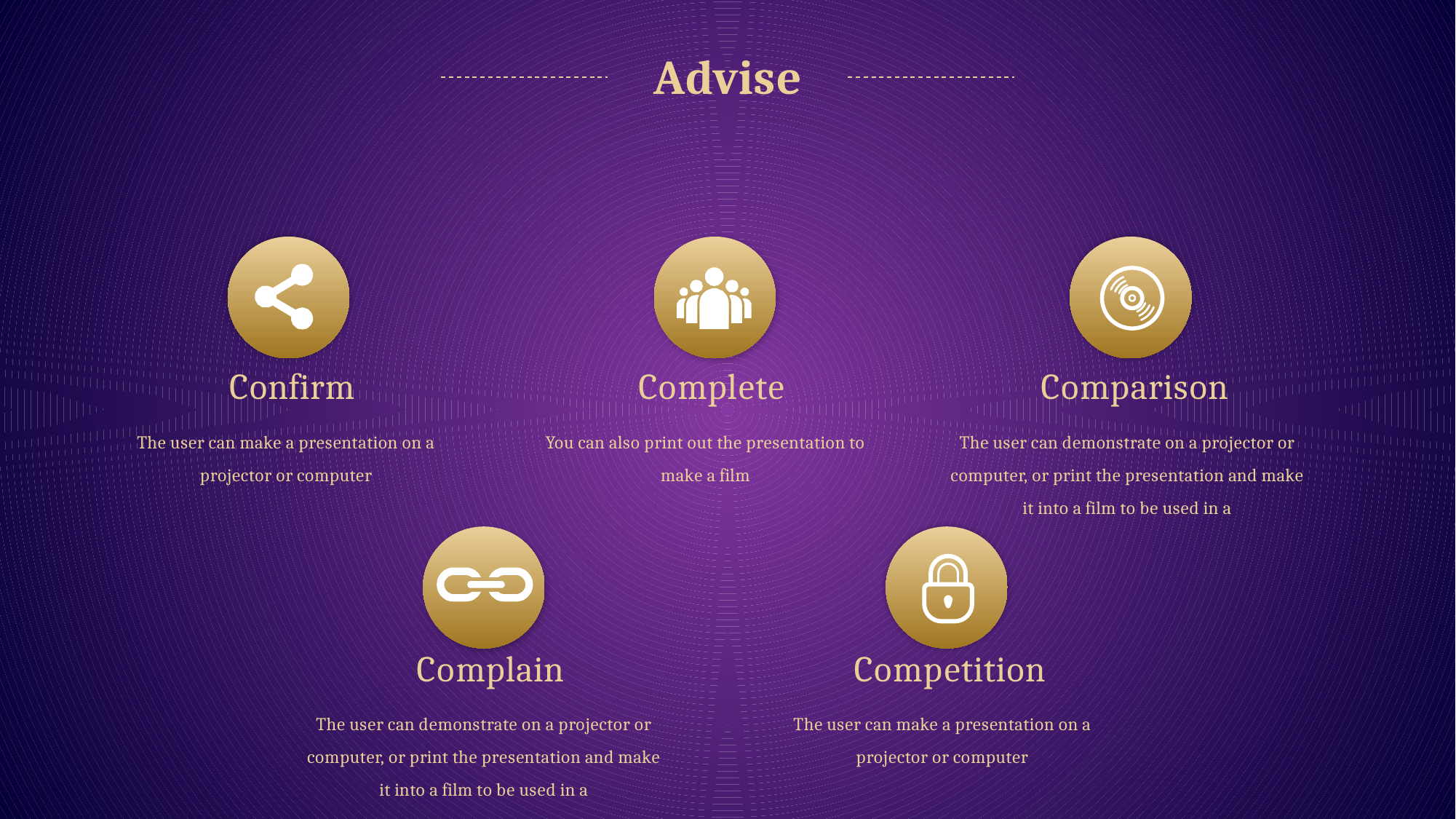

Advise

Confirm
Complete
Comparison
The user can make a presentation on a projector or computer
You can also print out the presentation to make a film
The user can demonstrate on a projector or computer, or print the presentation and make it into a film to be used in a

Complain
Competition
The user can demonstrate on a projector or computer, or print the presentation and make it into a film to be used in a
The user can make a presentation on a projector or computer